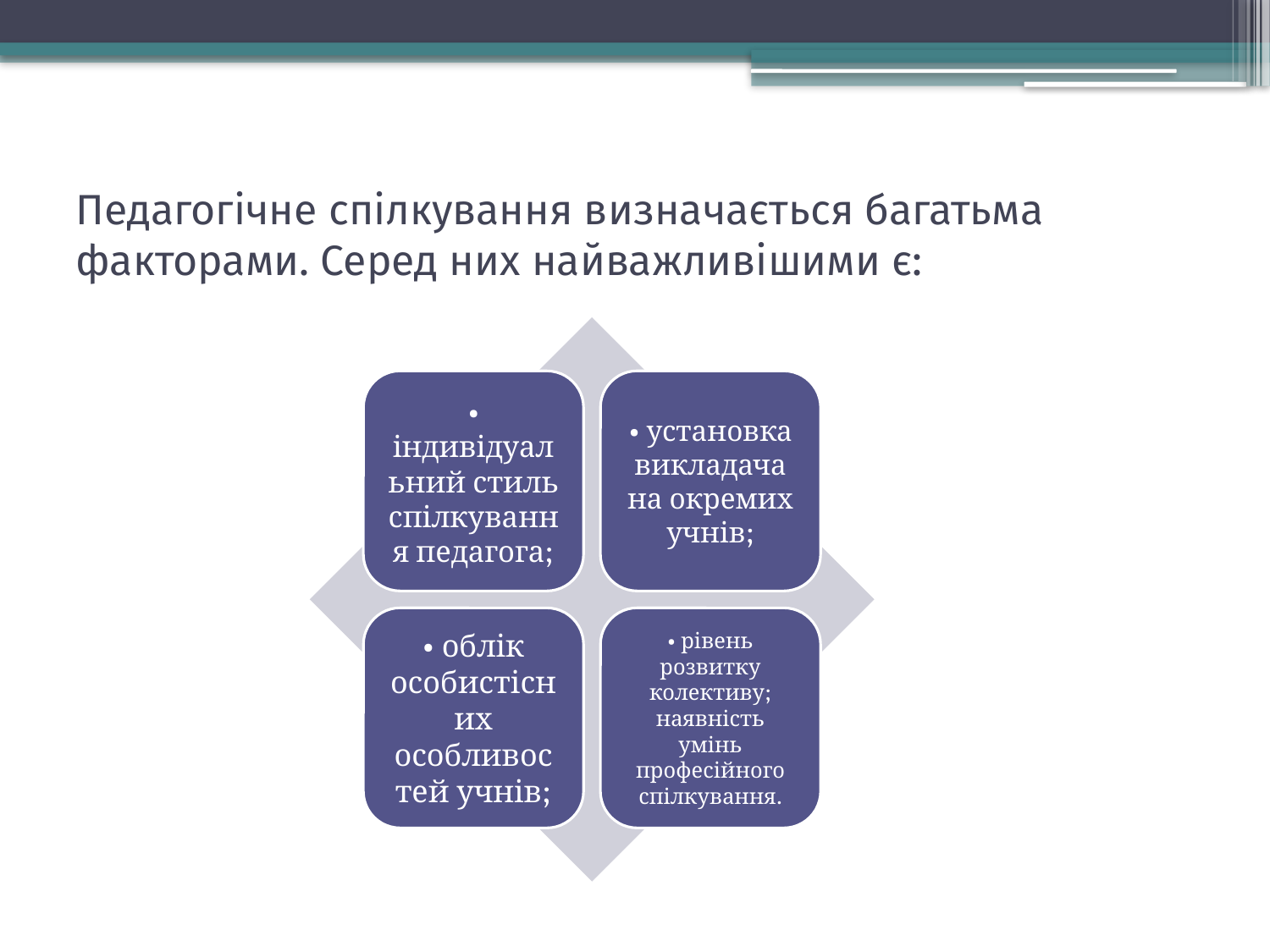

# Педагогічне спілкування визначається багатьма факторами. Серед них найважливішими є:
• індивідуальний стиль спілкування педагога;
• установка викладача на окремих учнів;
• облік особистісних особливостей учнів;
• рівень розвитку колективу; наявність умінь професійного спілкування.